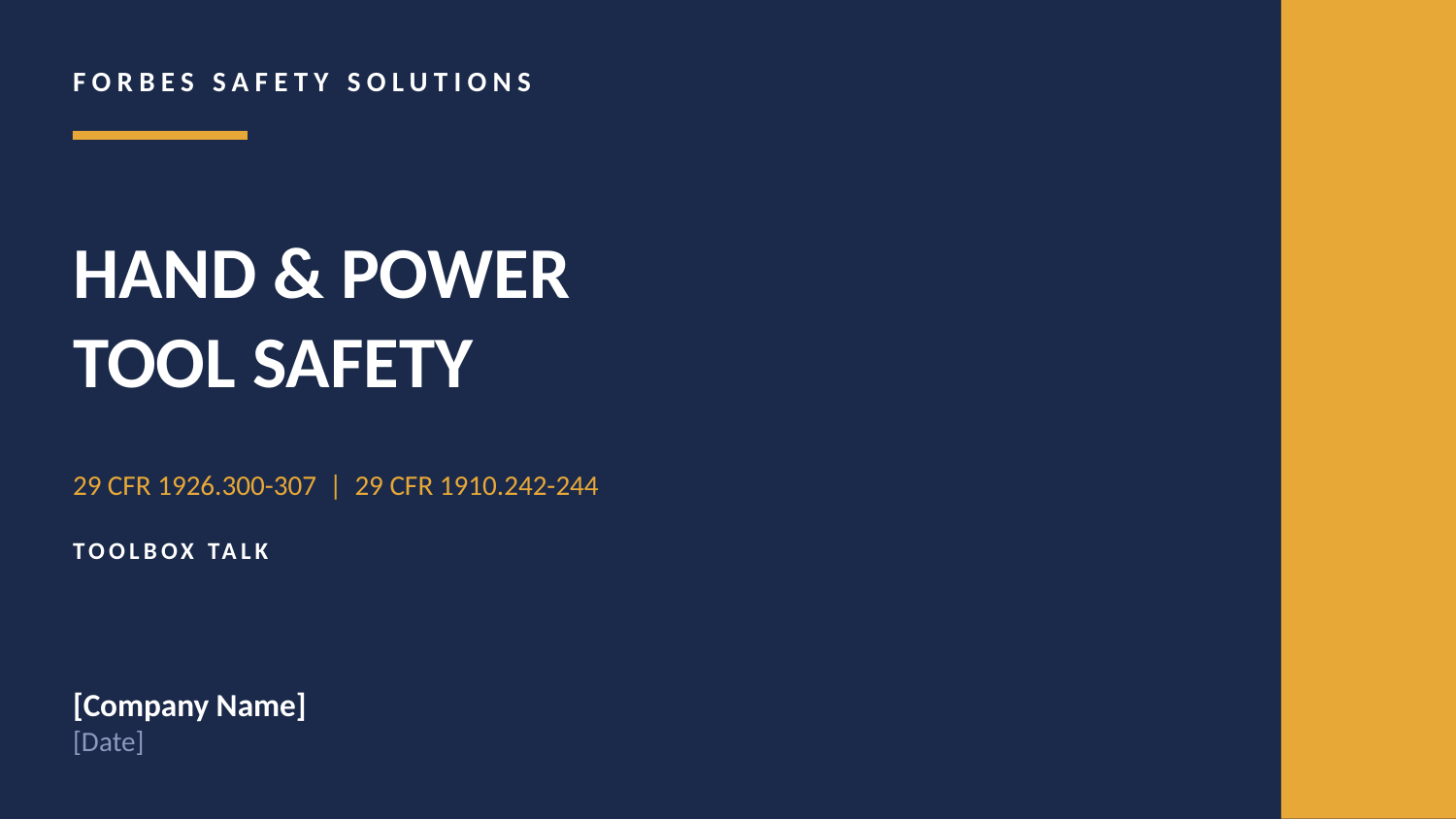

FORBES SAFETY SOLUTIONS

HAND & POWER
TOOL SAFETY
29 CFR 1926.300-307  |  29 CFR 1910.242-244
TOOLBOX TALK
[Company Name]
[Date]